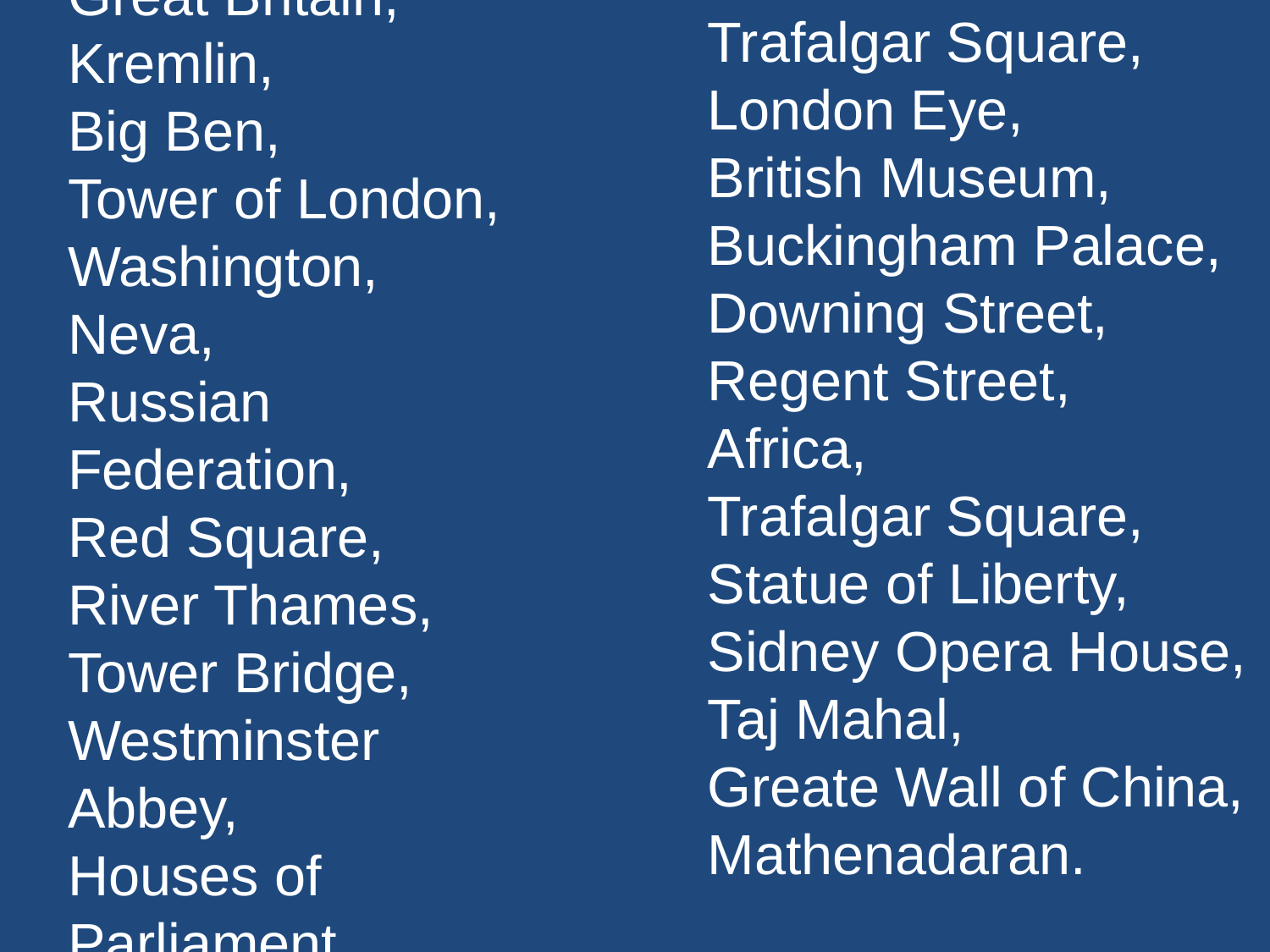

Trafalgar Square,
London Eye,
British Museum,
Buckingham Palace,
Downing Street,
Regent Street,
Africa,
Trafalgar Square,
Statue of Liberty,
Sidney Opera House,
Taj Mahal,
Greate Wall of China,
Mathenadaran.
Great Britain,
Kremlin,
Big Ben,
Tower of London, Washington,
Neva,
Russian Federation,
Red Square,
River Thames,
Tower Bridge, Westminster Abbey,
Houses of Parliament,